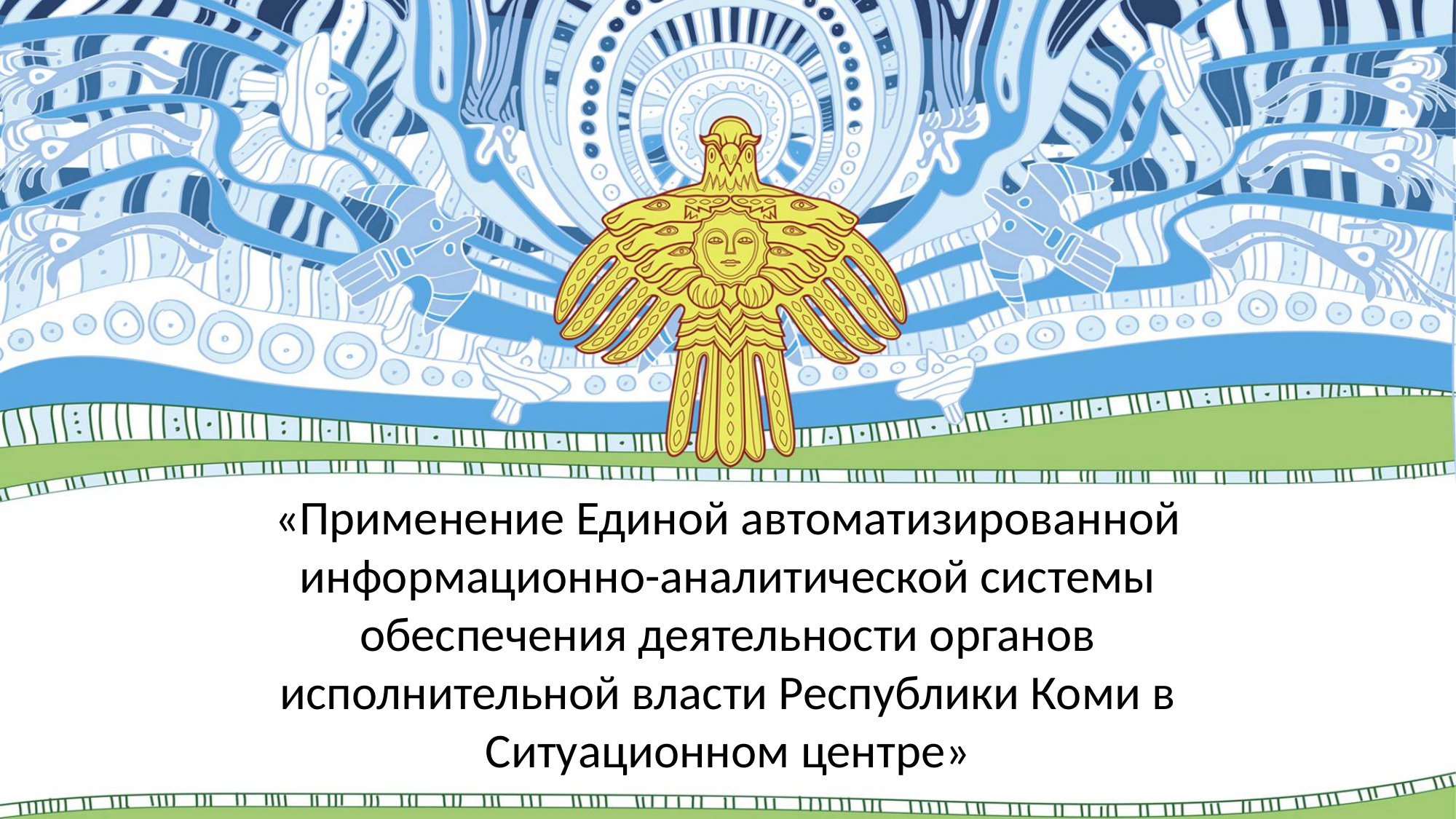

# «Применение Единой автоматизированной информационно-аналитической системы обеспечения деятельности органов исполнительной власти Республики Коми в Ситуационном центре»